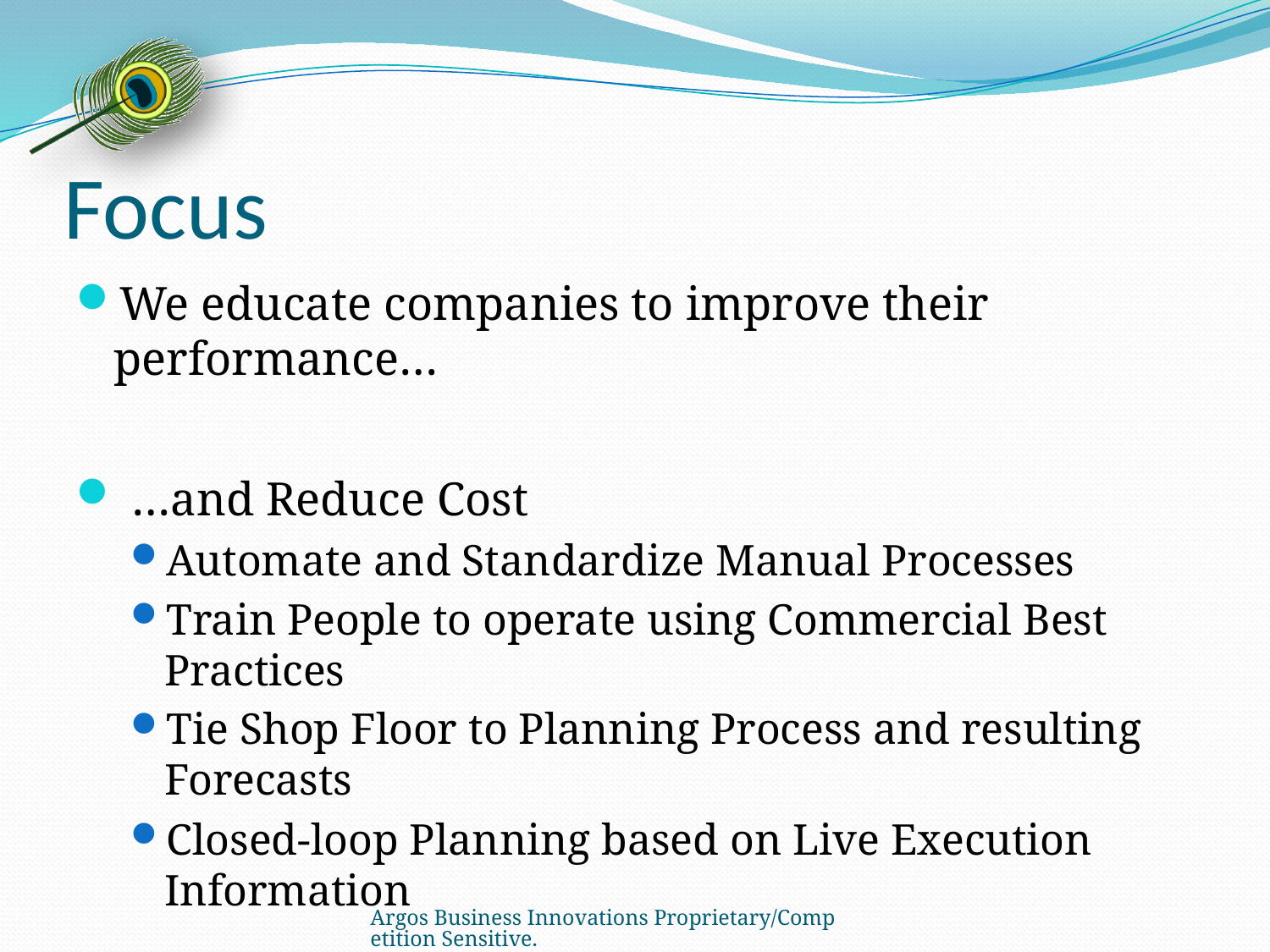

# Focus
We educate companies to improve their performance…

 …and Reduce Cost
Automate and Standardize Manual Processes
Train People to operate using Commercial Best Practices
Tie Shop Floor to Planning Process and resulting Forecasts
Closed-loop Planning based on Live Execution Information
Argos Business Innovations Proprietary/Competition Sensitive.